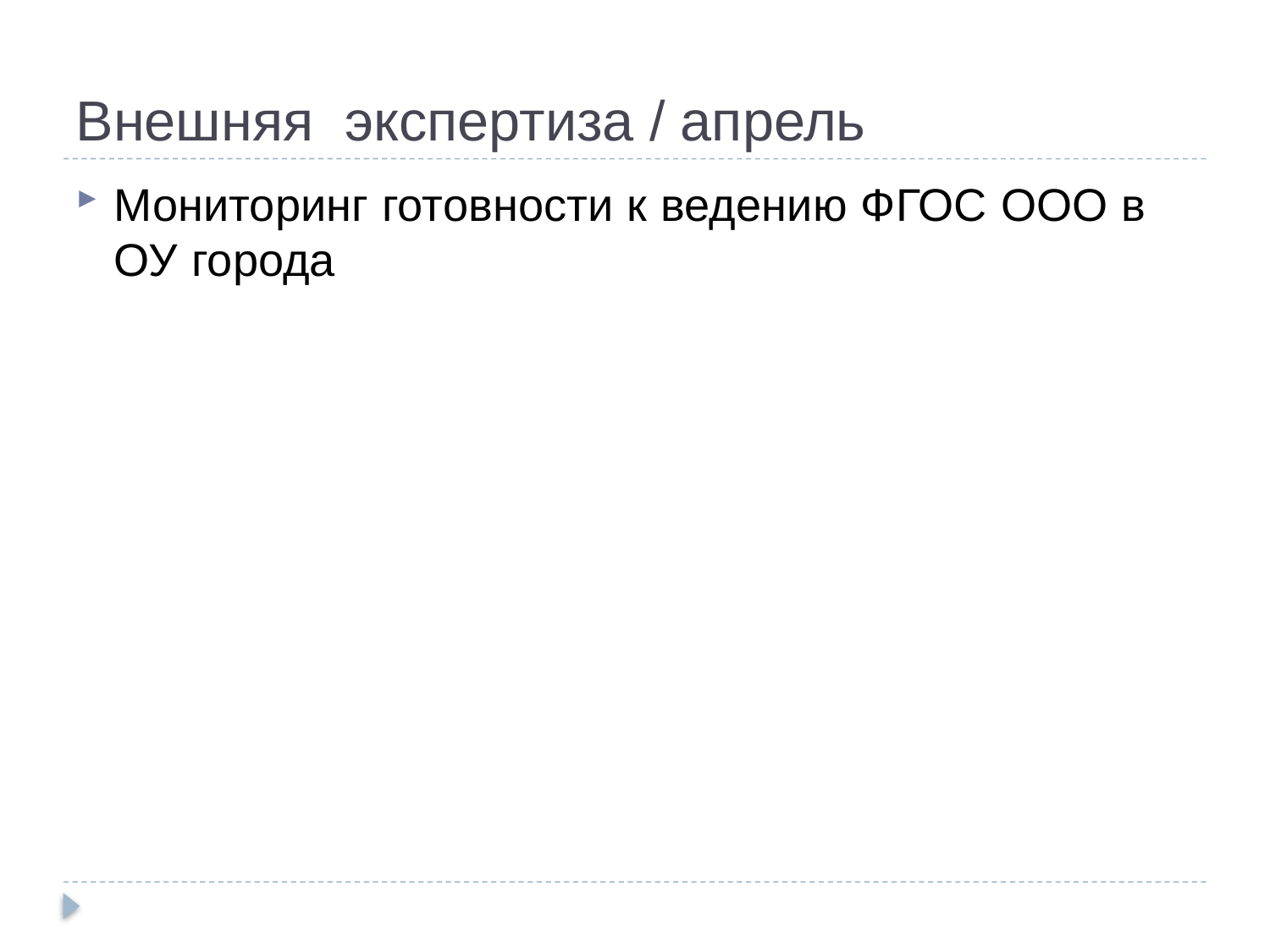

# Внешняя  экспертиза / апрель
Мониторинг готовности к ведению ФГОС ООО в ОУ города